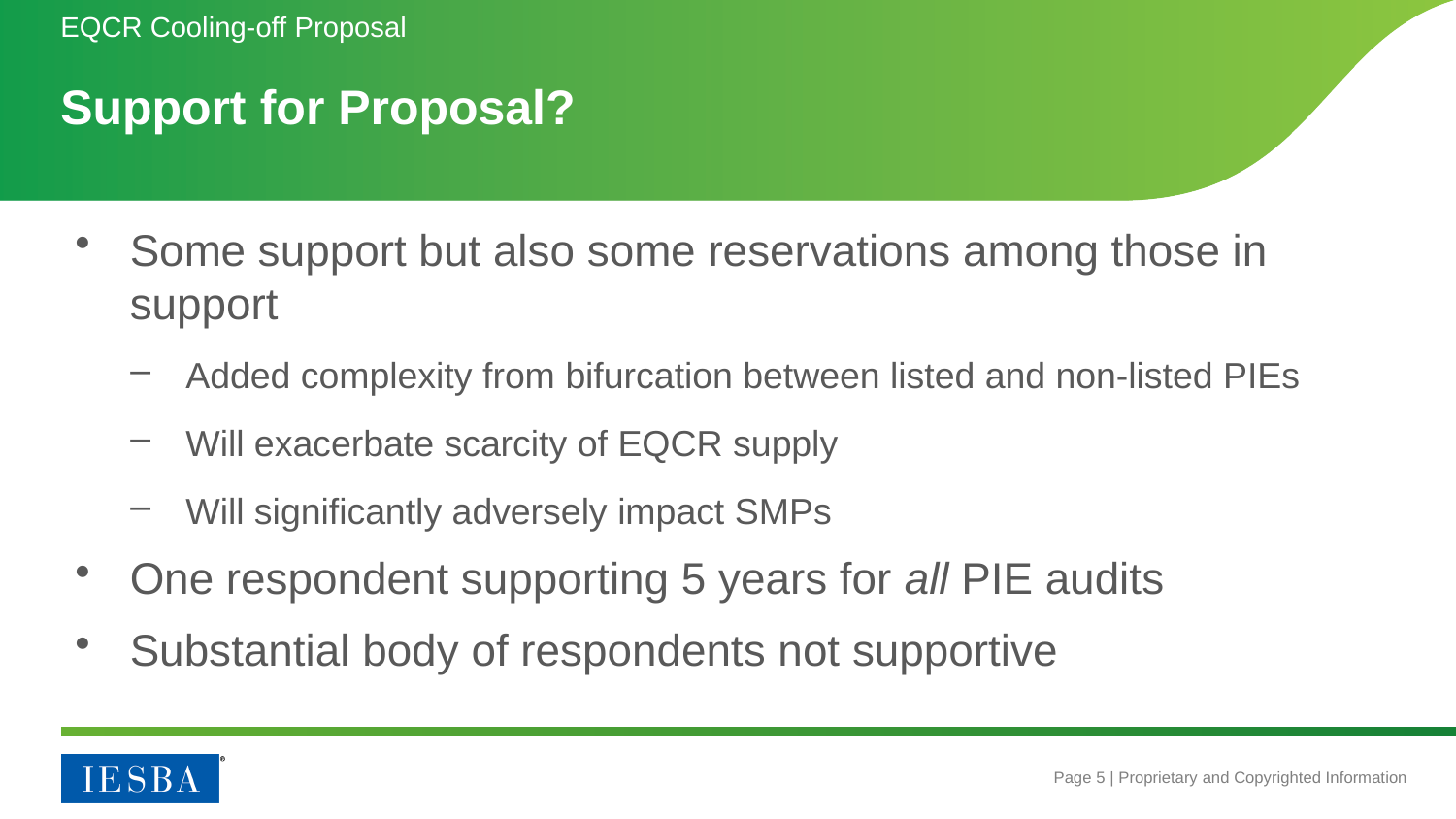

EQCR Cooling-off Proposal
# Support for Proposal?
Some support but also some reservations among those in support
Added complexity from bifurcation between listed and non-listed PIEs
Will exacerbate scarcity of EQCR supply
Will significantly adversely impact SMPs
One respondent supporting 5 years for all PIE audits
Substantial body of respondents not supportive